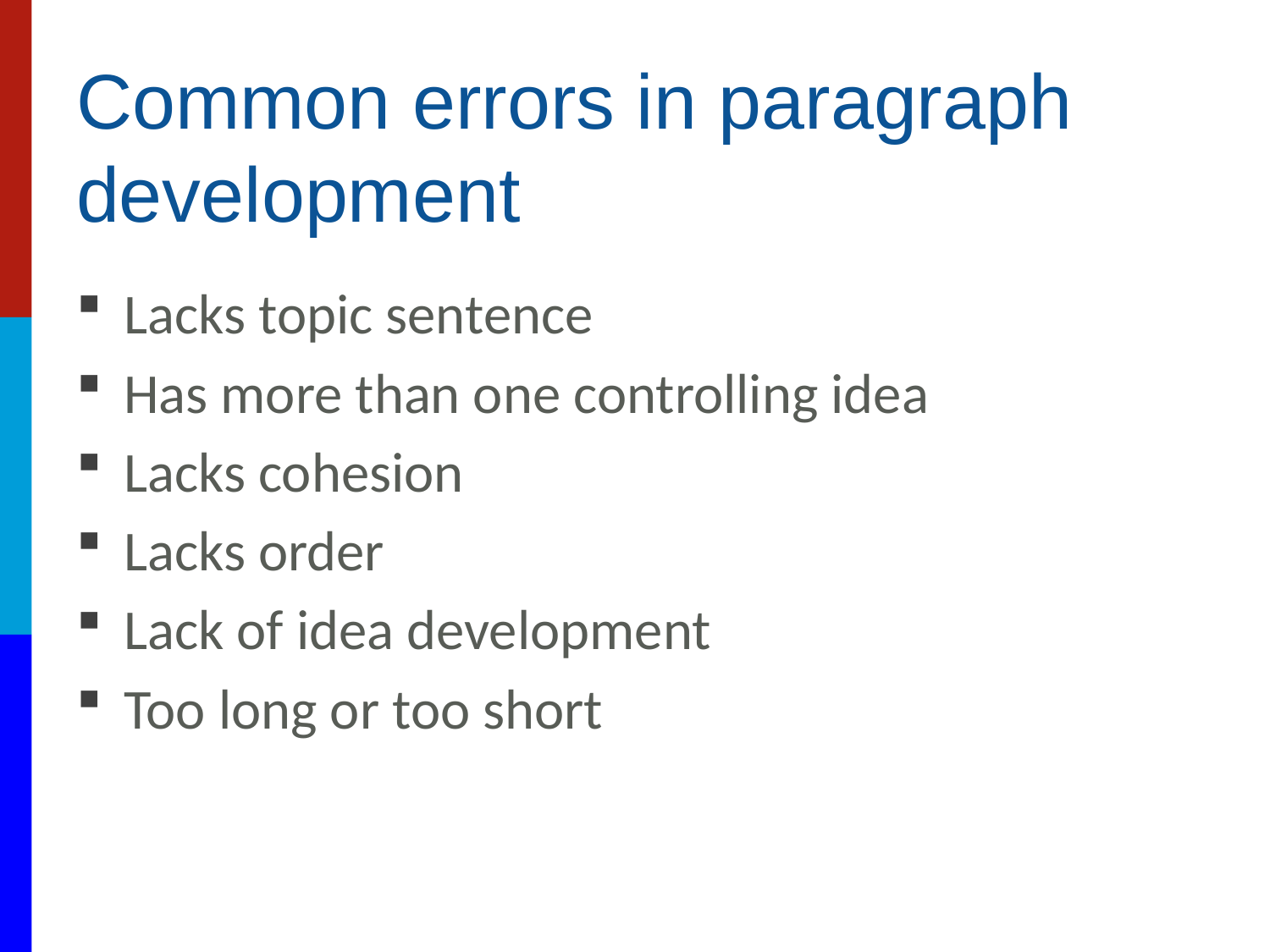

# Common errors in paragraph development
Lacks topic sentence
Has more than one controlling idea
Lacks cohesion
Lacks order
Lack of idea development
Too long or too short